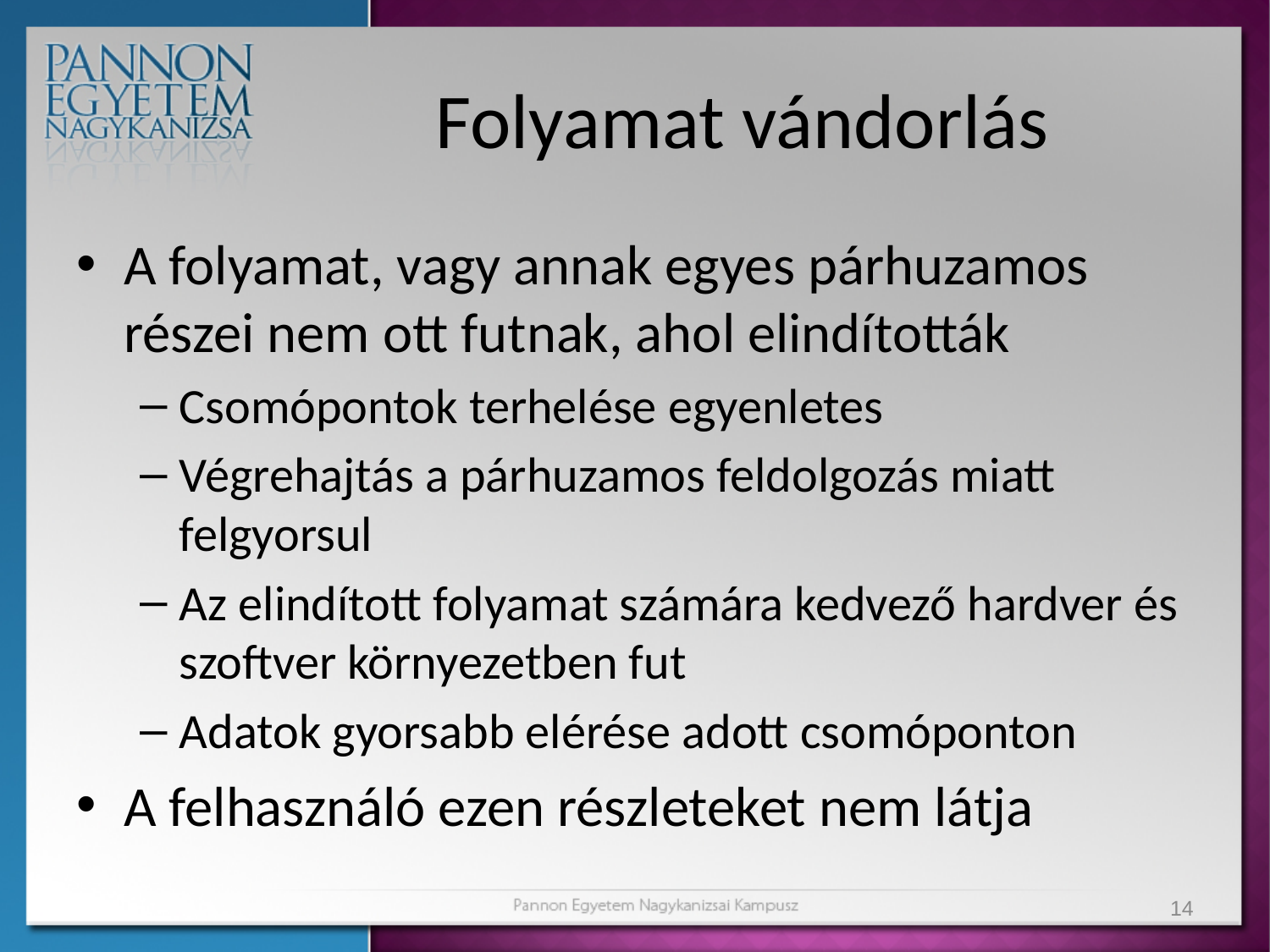

# Folyamat vándorlás
A folyamat, vagy annak egyes párhuzamos részei nem ott futnak, ahol elindították
Csomópontok terhelése egyenletes
Végrehajtás a párhuzamos feldolgozás miatt felgyorsul
Az elindított folyamat számára kedvező hardver és szoftver környezetben fut
Adatok gyorsabb elérése adott csomóponton
A felhasználó ezen részleteket nem látja
14